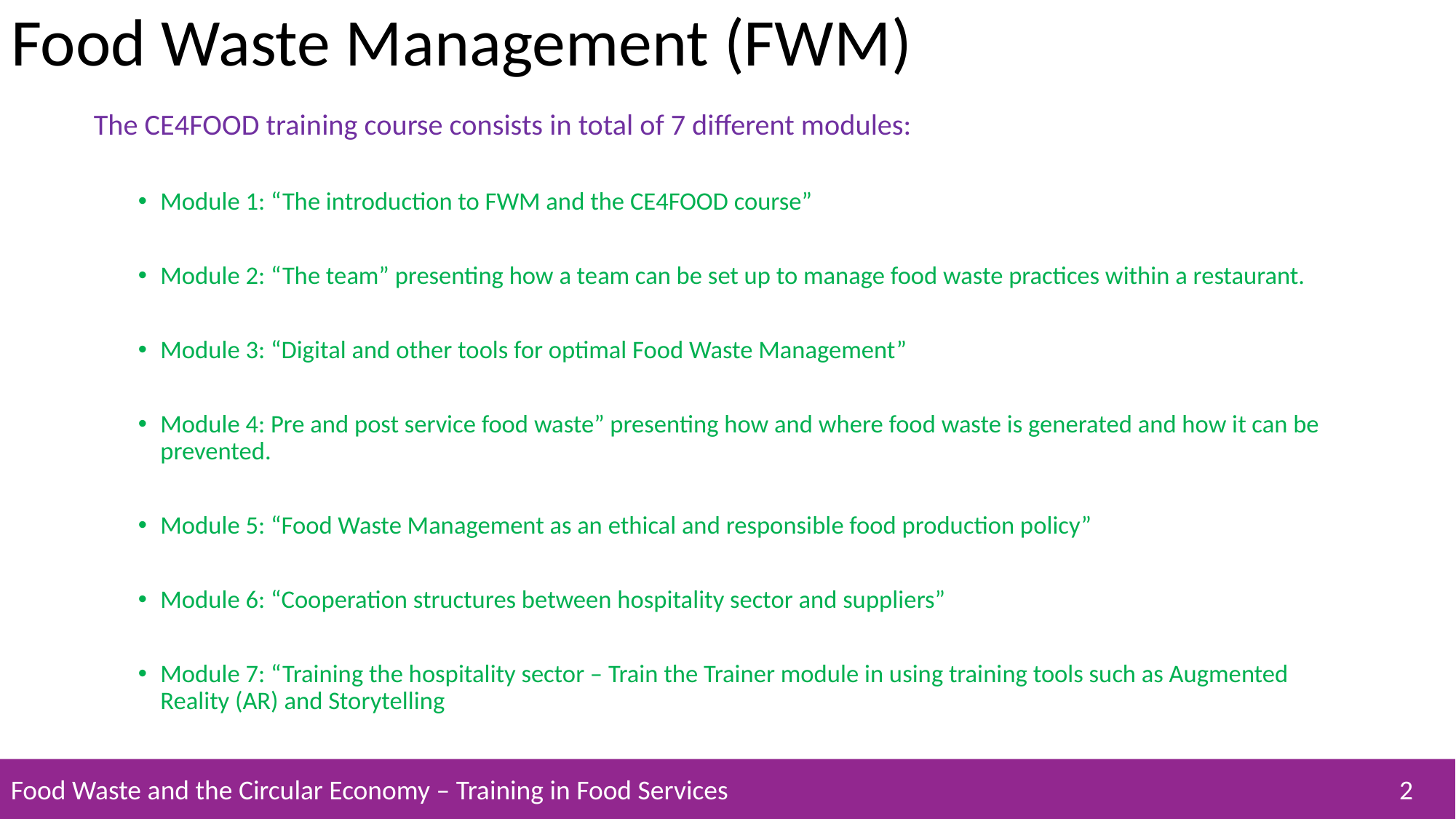

# Food Waste Management (FWM)
The CE4FOOD training course consists in total of 7 different modules:

Module 1: “The introduction to FWM and the CE4FOOD course”

Module 2: “The team” presenting how a team can be set up to manage food waste practices within a restaurant.

Module 3: “Digital and other tools for optimal Food Waste Management”

Module 4: Pre and post service food waste” presenting how and where food waste is generated and how it can be prevented.

Module 5: “Food Waste Management as an ethical and responsible food production policy”

Module 6: “Cooperation structures between hospitality sector and suppliers”

Module 7: “Training the hospitality sector – Train the Trainer module in using training tools such as Augmented Reality (AR) and Storytelling